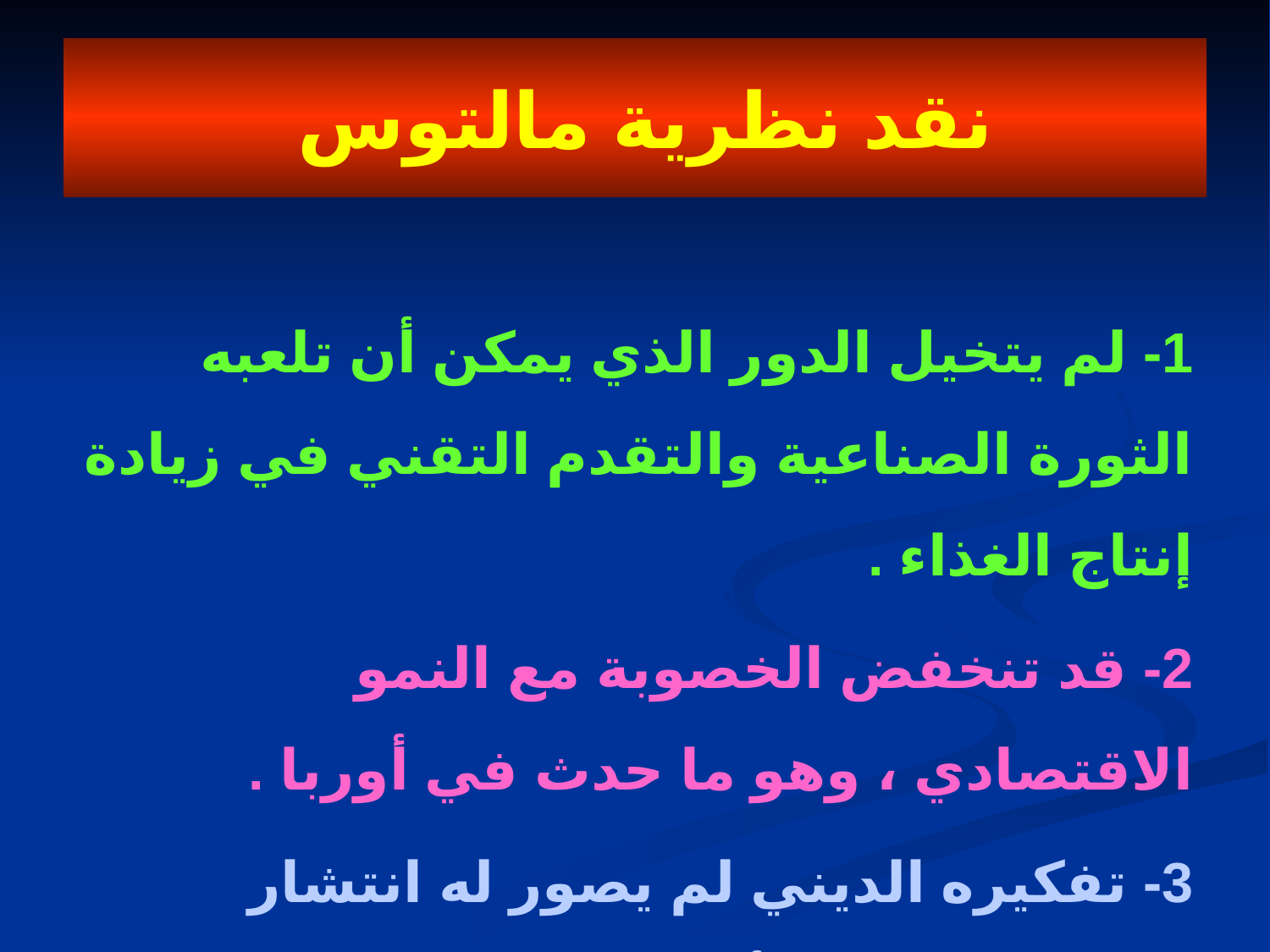

# نقد نظرية مالتوس

1- لم يتخيل الدور الذي يمكن أن تلعبه الثورة الصناعية والتقدم التقني في زيادة إنتاج الغذاء .
2- قد تنخفض الخصوبة مع النمو الاقتصادي ، وهو ما حدث في أوربا .
3- تفكيره الديني لم يصور له انتشار وسائل تنظيم الأسرة لتصل إلى المستوى الحالي .